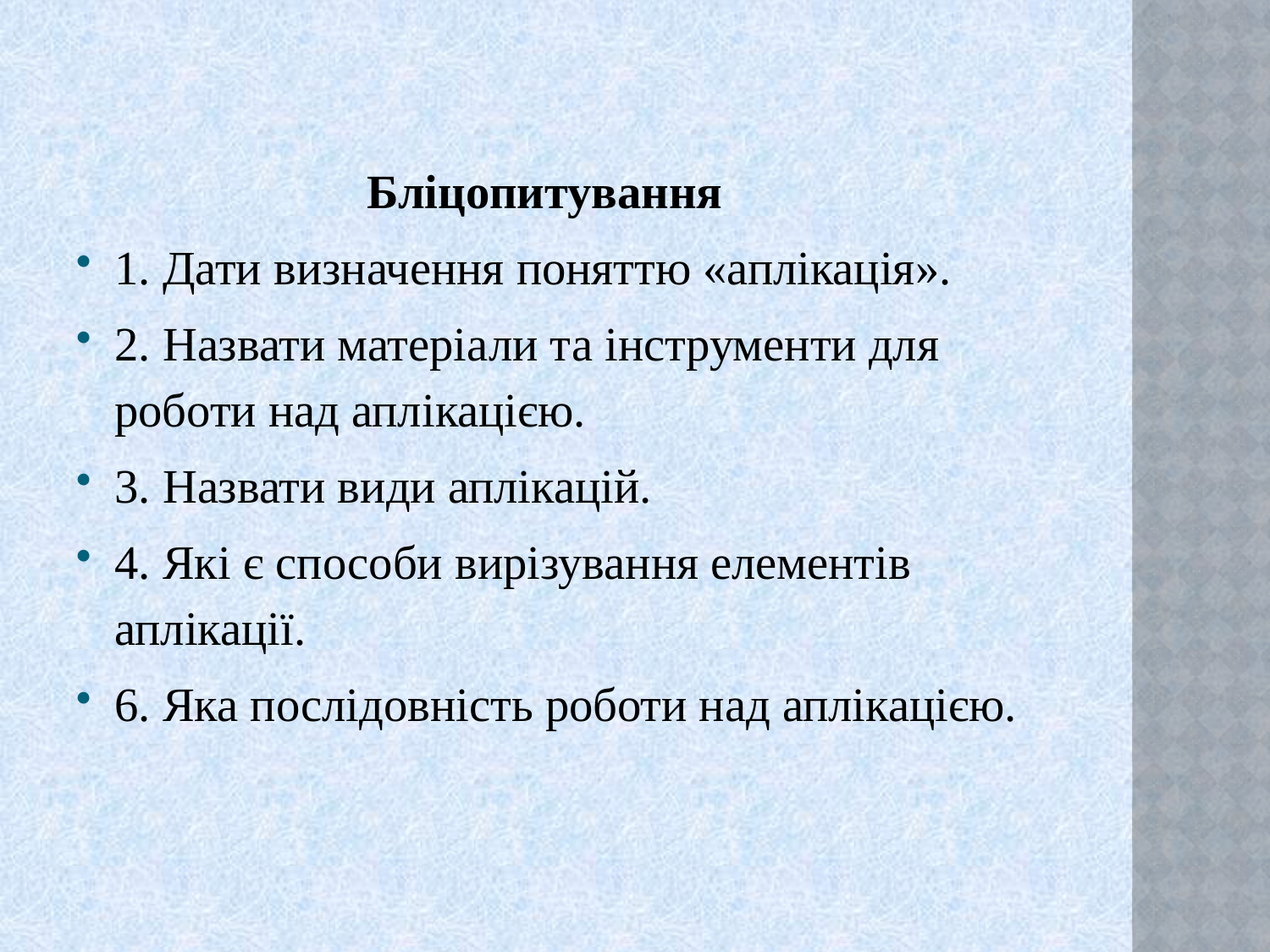

#
                        Бліцопитування
1. Дати визначення поняттю «аплікація».
2. Назвати матеріали та інструменти для роботи над аплікацією.
3. Назвати види аплікацій.
4. Які є способи вирізування елементів аплікації.
6. Яка послідовність роботи над аплікацією.